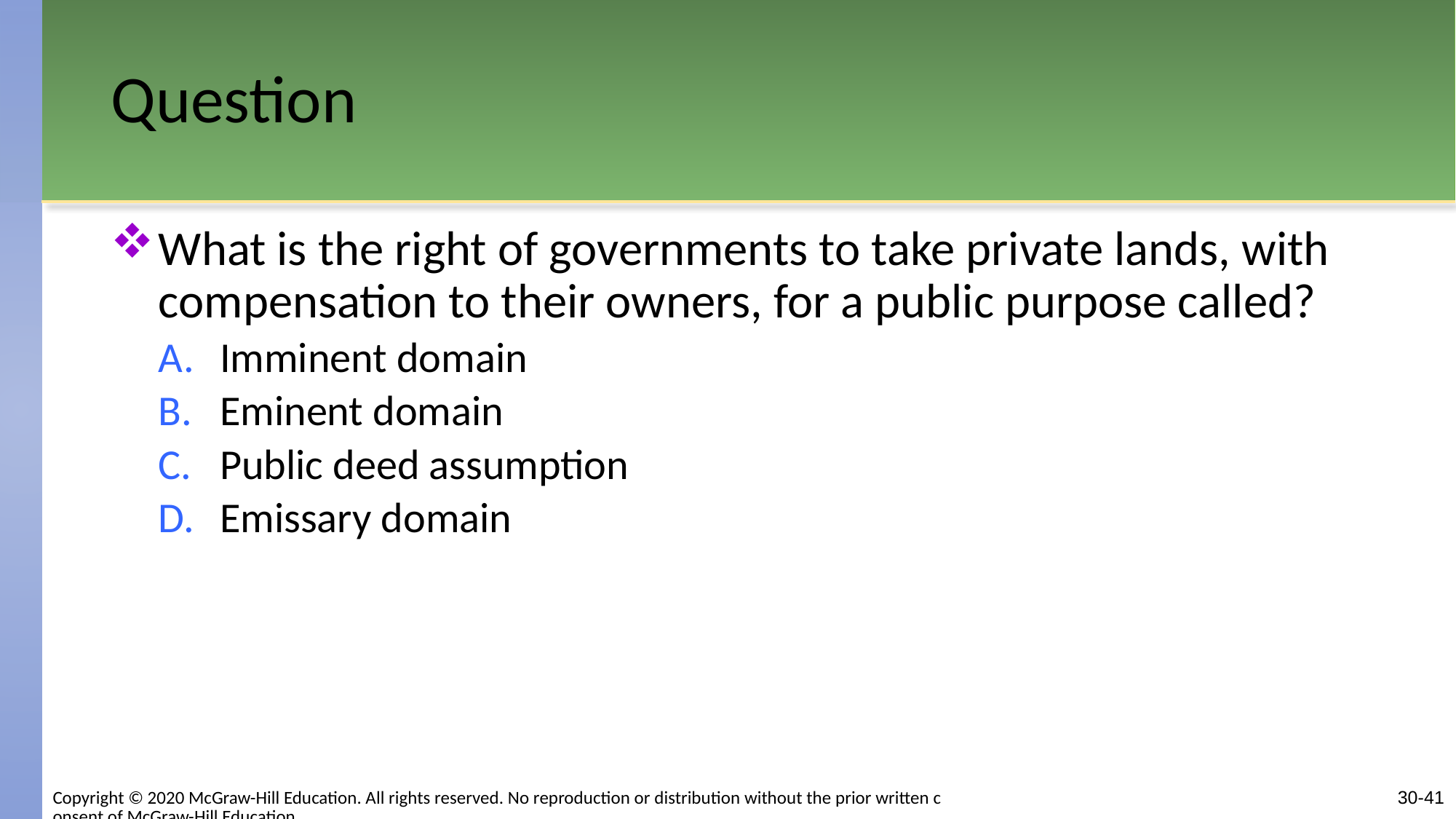

# Question
What is the right of governments to take private lands, with compensation to their owners, for a public purpose called?
Imminent domain
Eminent domain
Public deed assumption
Emissary domain

Copyright © 2020 McGraw-Hill Education. All rights reserved. No reproduction or distribution without the prior written consent of McGraw-Hill Education.
30-41